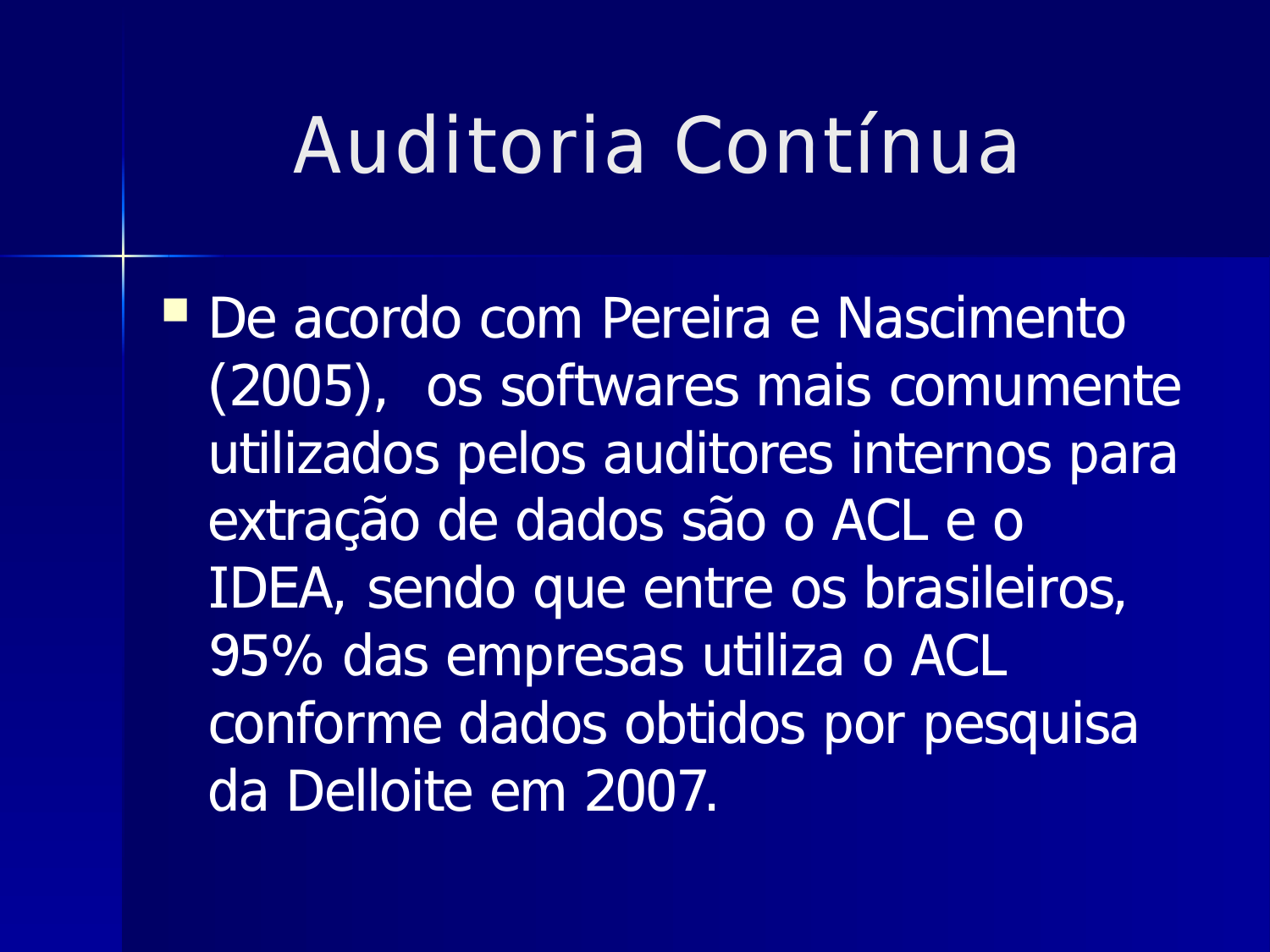

# Auditoria Contínua
De acordo com Pereira e Nascimento  (2005),  os softwares mais comumente utilizados pelos auditores internos para extração de dados são o ACL e o IDEA, sendo que entre os brasileiros, 95% das empresas utiliza o ACL conforme dados obtidos por pesquisa da Delloite em 2007.